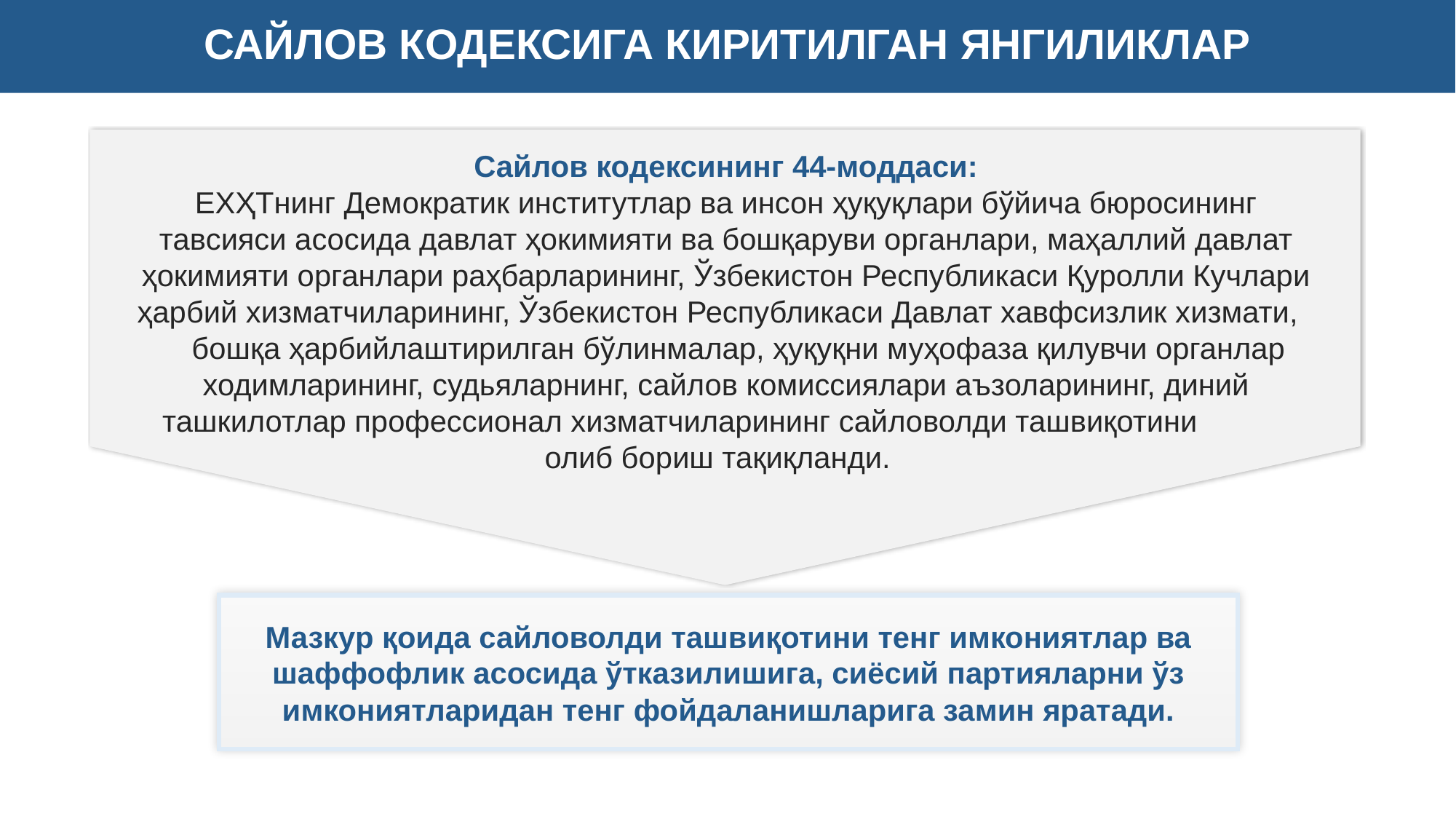

САЙЛОВ КОДЕКСИГА КИРИТИЛГАН ЯНГИЛИКЛАР
Сайлов кодексининг 44-моддаси:
ЕХҲТнинг Демократик институтлар ва инсон ҳуқуқлари бўйича бюросининг тавсияси асосида давлат ҳокимияти ва бошқаруви органлари, маҳаллий давлат ҳокимияти органлари раҳбарларининг, Ўзбекистон Республикаси Қуролли Кучлари ҳарбий хизматчиларининг, Ўзбекистон Республикаси Давлат хавфсизлик хизмати,      бошқа ҳарбийлаштирилган бўлинмалар, ҳуқуқни муҳофаза қилувчи органлар ходимларининг, судьяларнинг, сайлов комиссиялари аъзоларининг, диний ташкилотлар профессионал хизматчиларининг сайловолди ташвиқотини            олиб бориш тақиқланди.
Мазкур қоида сайловолди ташвиқотини тенг имкониятлар ва шаффофлик асосида ўтказилишига, сиёсий партияларни ўз имкониятларидан тенг фойдаланишларига замин яратади.